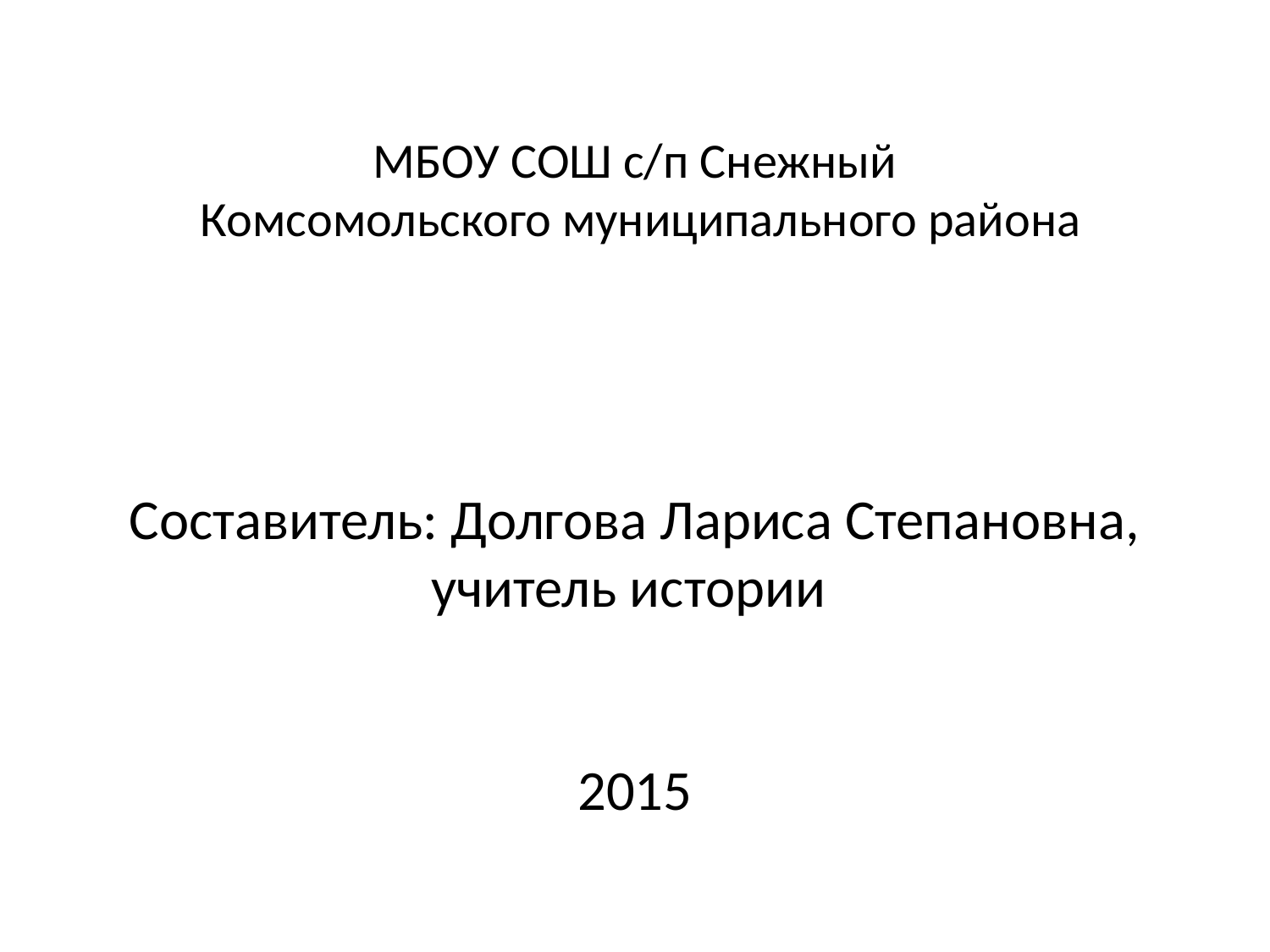

# МБОУ СОШ с/п Снежный Комсомольского муниципального района Составитель: Долгова Лариса Степановна, учитель истории 2015